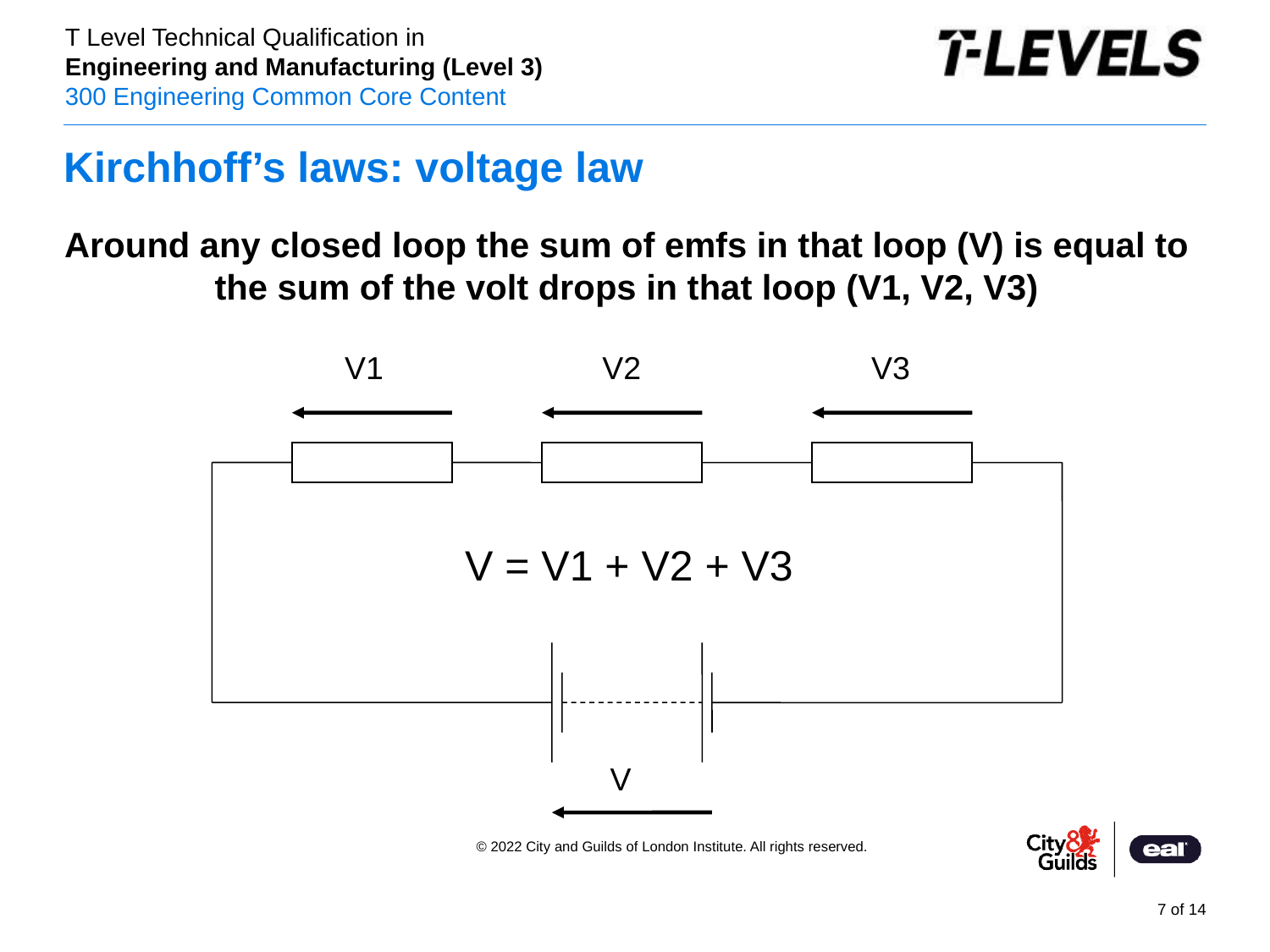

# Kirchhoff’s laws: voltage law
Around any closed loop the sum of emfs in that loop (V) is equal to the sum of the volt drops in that loop (V1, V2, V3)
V1
  V2
   V3

           V = V1 + V2 + V3

    V